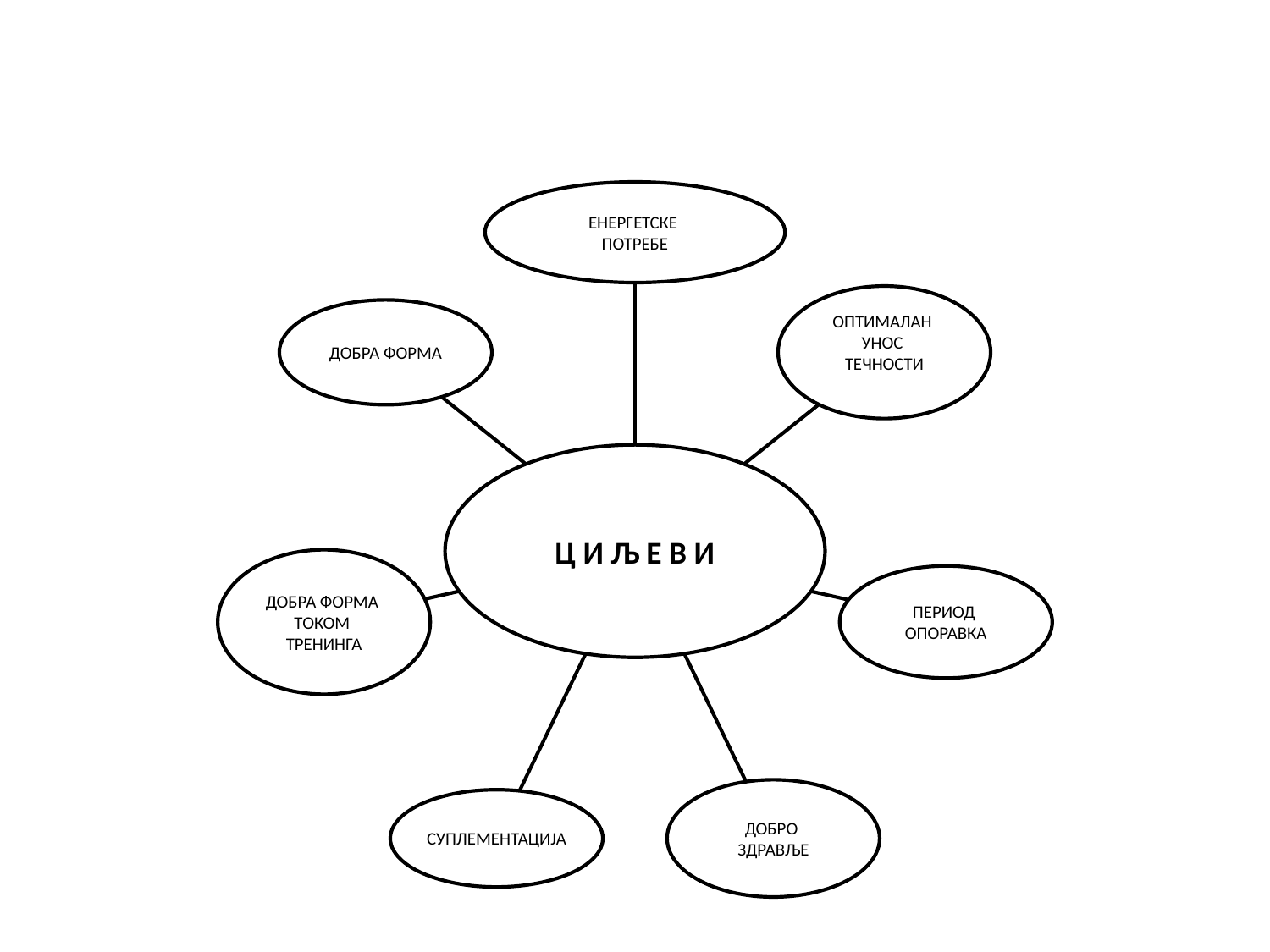

Ц И Љ Е В И

ЕНЕРГЕТСКЕ
ПОТРЕБЕ

ОПТИМАЛАН
УНОС
ТЕЧНОСТИ

ПЕРИОД
ОПОРАВКА

ДОБРО
ЗДРАВЉЕ

СУПЛЕМЕНТАЦИЈА

ДОБРА ФОРМА
ТОКОМ
ТРЕНИНГА

ДОБРА ФОРМА